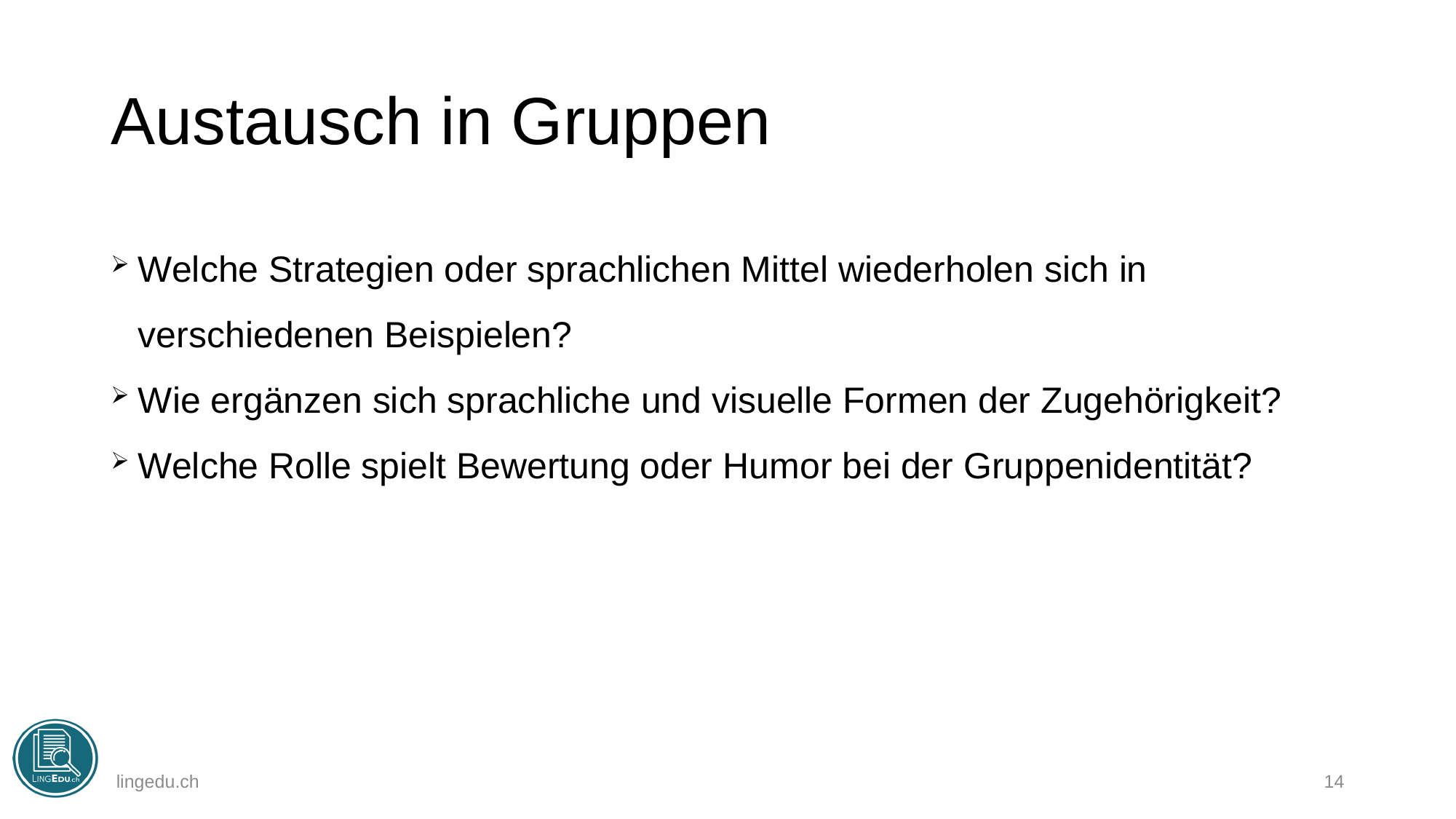

# Austausch in Gruppen
Welche Strategien oder sprachlichen Mittel wiederholen sich in verschiedenen Beispielen?
Wie ergänzen sich sprachliche und visuelle Formen der Zugehörigkeit?
Welche Rolle spielt Bewertung oder Humor bei der Gruppenidentität?

lingedu.ch
14